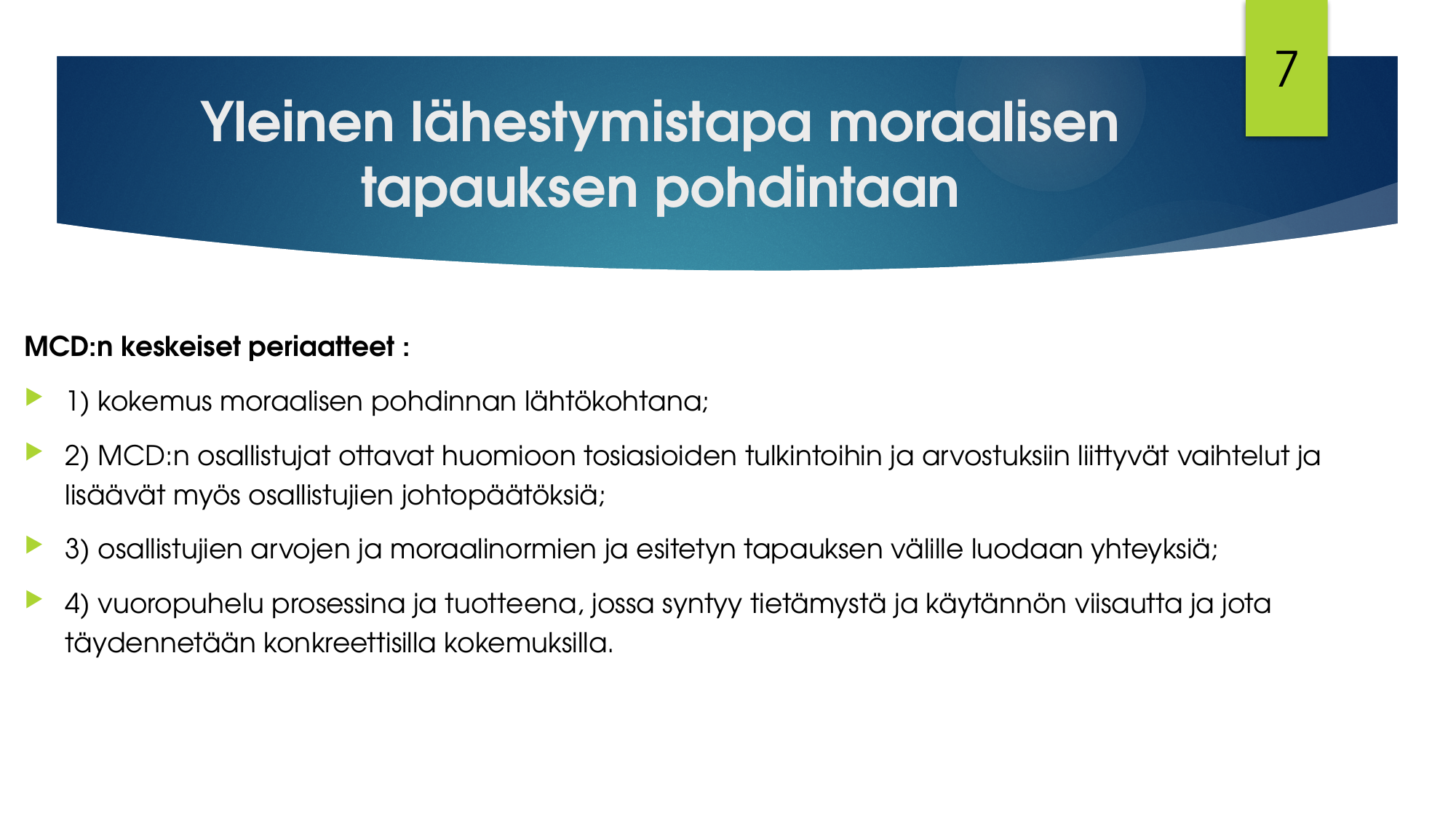

7
Yleinen lähestymistapa moraalisen tapauksen pohdintaan
MCD:n keskeiset periaatteet :
1) kokemus moraalisen pohdinnan lähtökohtana;
2) MCD:n osallistujat ottavat huomioon tosiasioiden tulkintoihin ja arvostuksiin liittyvät vaihtelut ja lisäävät myös osallistujien johtopäätöksiä;
3) osallistujien arvojen ja moraalinormien ja esitetyn tapauksen välille luodaan yhteyksiä;
4) vuoropuhelu prosessina ja tuotteena, jossa syntyy tietämystä ja käytännön viisautta ja jota täydennetään konkreettisilla kokemuksilla.